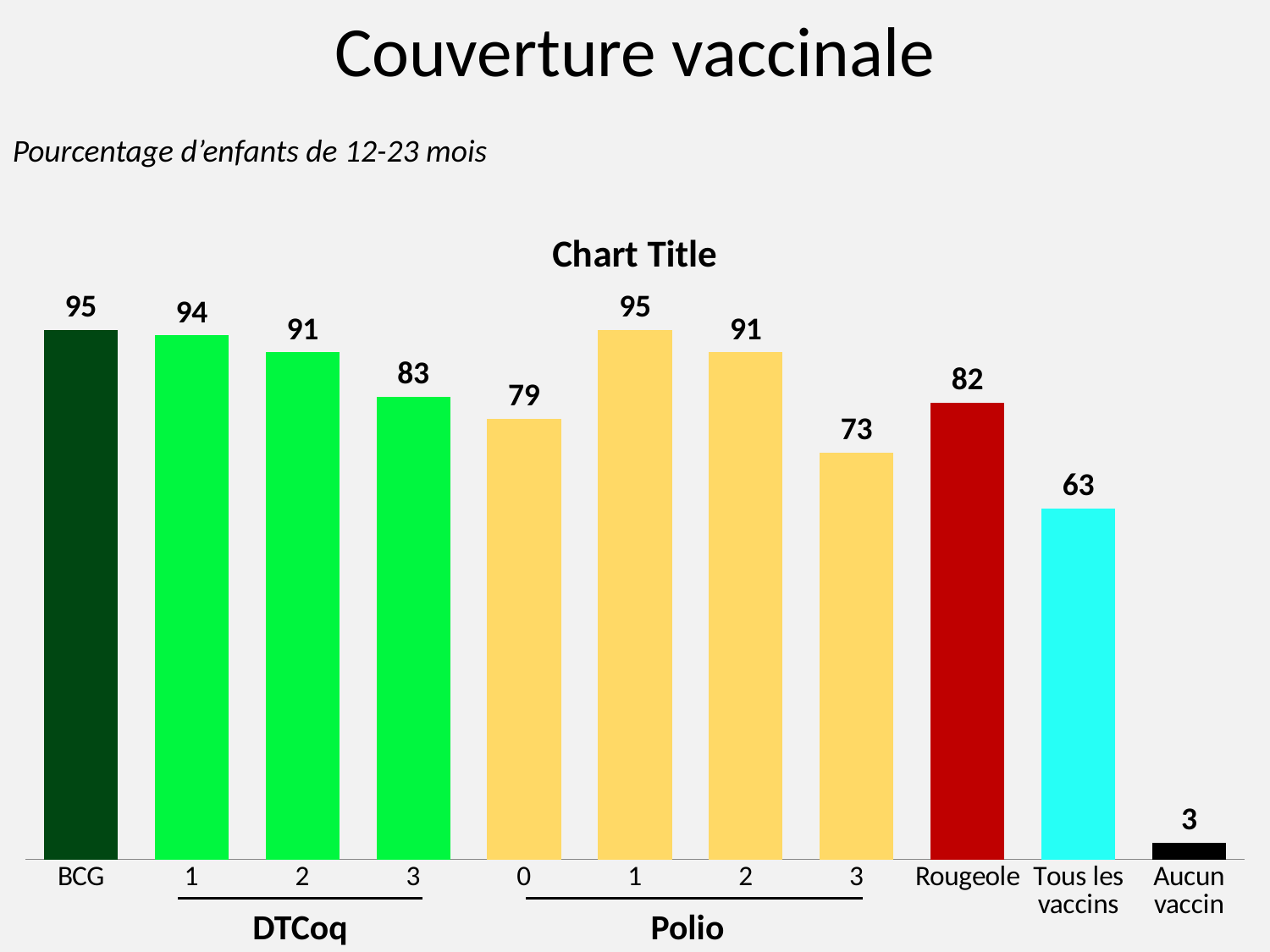

Couverture vaccinale
Pourcentage d’enfants de 12-23 mois

### Chart:

| Category |  |
|---|---|
| BCG | 95.0 |
| 1 | 94.0 |
| 2 | 91.0 |
| 3 | 83.0 |
| 0 | 79.0 |
| 1 | 95.0 |
| 2 | 91.0 |
| 3 | 73.0 |
| Rougeole | 82.0 |
| Tous les vaccins | 63.0 |
| Aucun vaccin | 3.0 |
DTCoq
Polio